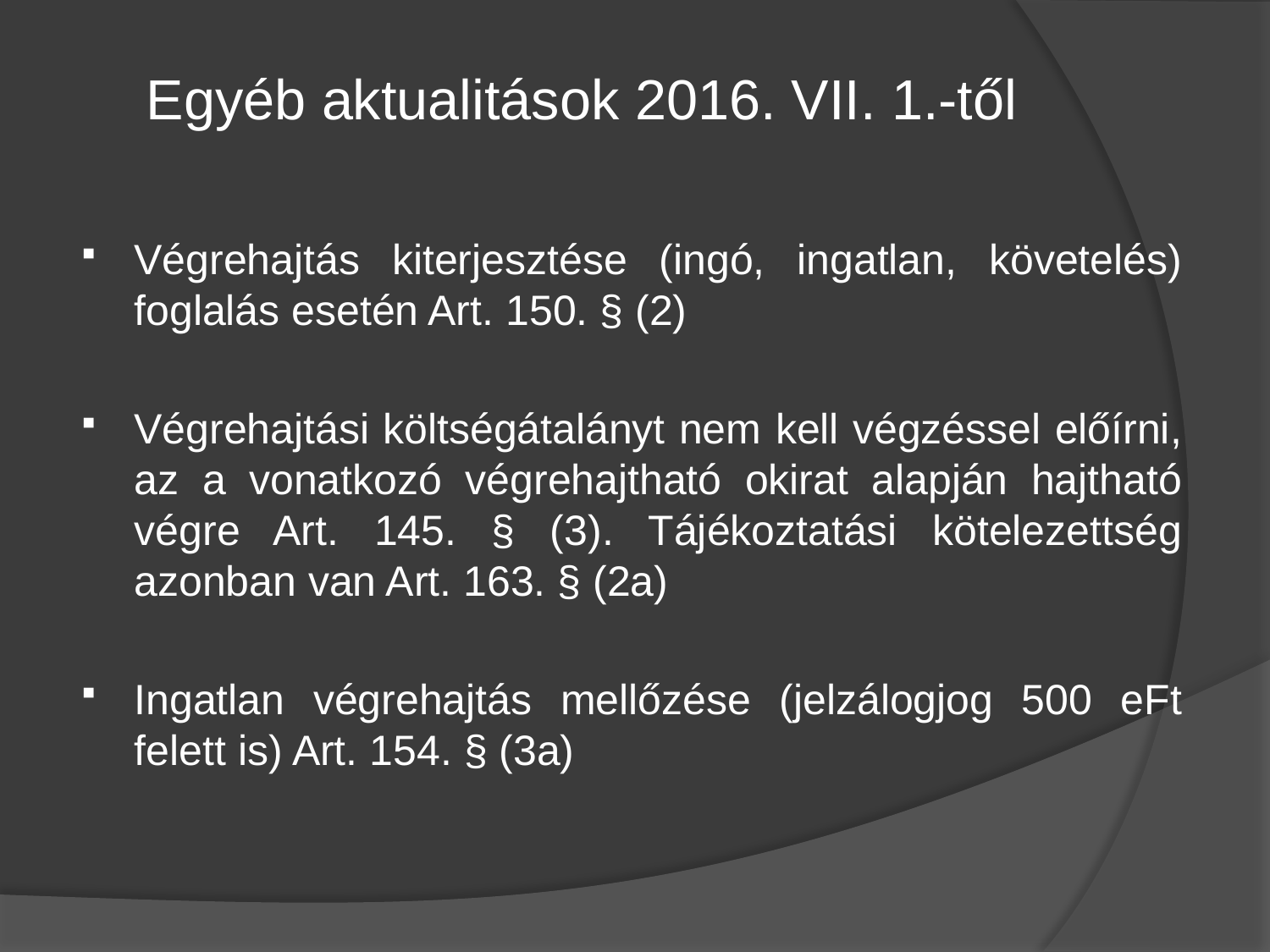

# Egyéb aktualitások 2016. VII. 1.-től
Végrehajtás kiterjesztése (ingó, ingatlan, követelés) foglalás esetén Art. 150. § (2)

Végrehajtási költségátalányt nem kell végzéssel előírni, az a vonatkozó végrehajtható okirat alapján hajtható végre Art. 145. § (3). Tájékoztatási kötelezettség azonban van Art. 163. § (2a)

Ingatlan végrehajtás mellőzése (jelzálogjog 500 eFt felett is) Art. 154. § (3a)